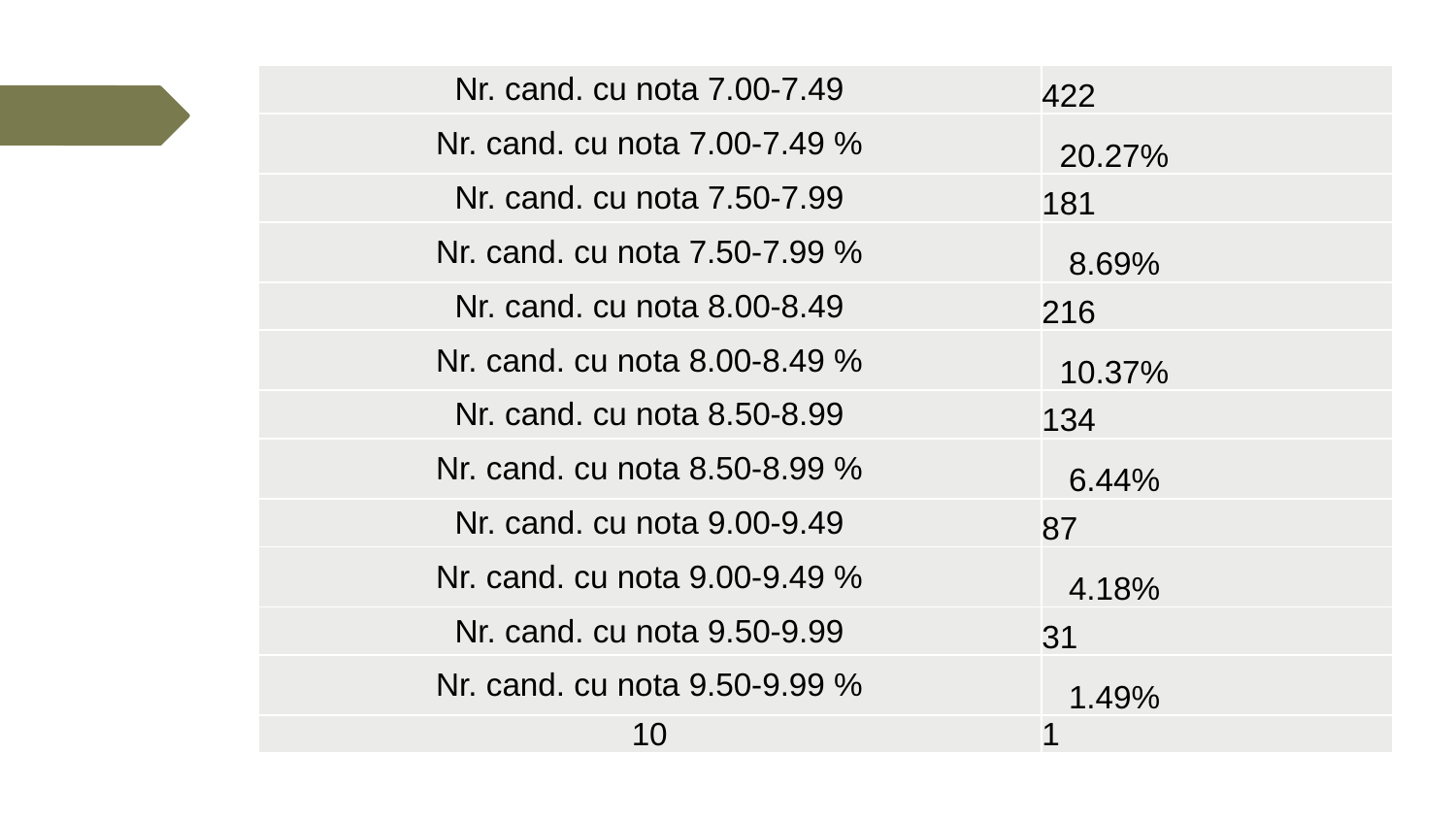

| Nr. cand. cu nota 7.00-7.49 | 422 |
| --- | --- |
| Nr. cand. cu nota 7.00-7.49 % | 20.27% |
| Nr. cand. cu nota 7.50-7.99 | 181 |
| Nr. cand. cu nota 7.50-7.99 % | 8.69% |
| Nr. cand. cu nota 8.00-8.49 | 216 |
| Nr. cand. cu nota 8.00-8.49 % | 10.37% |
| Nr. cand. cu nota 8.50-8.99 | 134 |
| Nr. cand. cu nota 8.50-8.99 % | 6.44% |
| Nr. cand. cu nota 9.00-9.49 | 87 |
| Nr. cand. cu nota 9.00-9.49 % | 4.18% |
| Nr. cand. cu nota 9.50-9.99 | 31 |
| Nr. cand. cu nota 9.50-9.99 % | 1.49% |
| 10 | 1 |